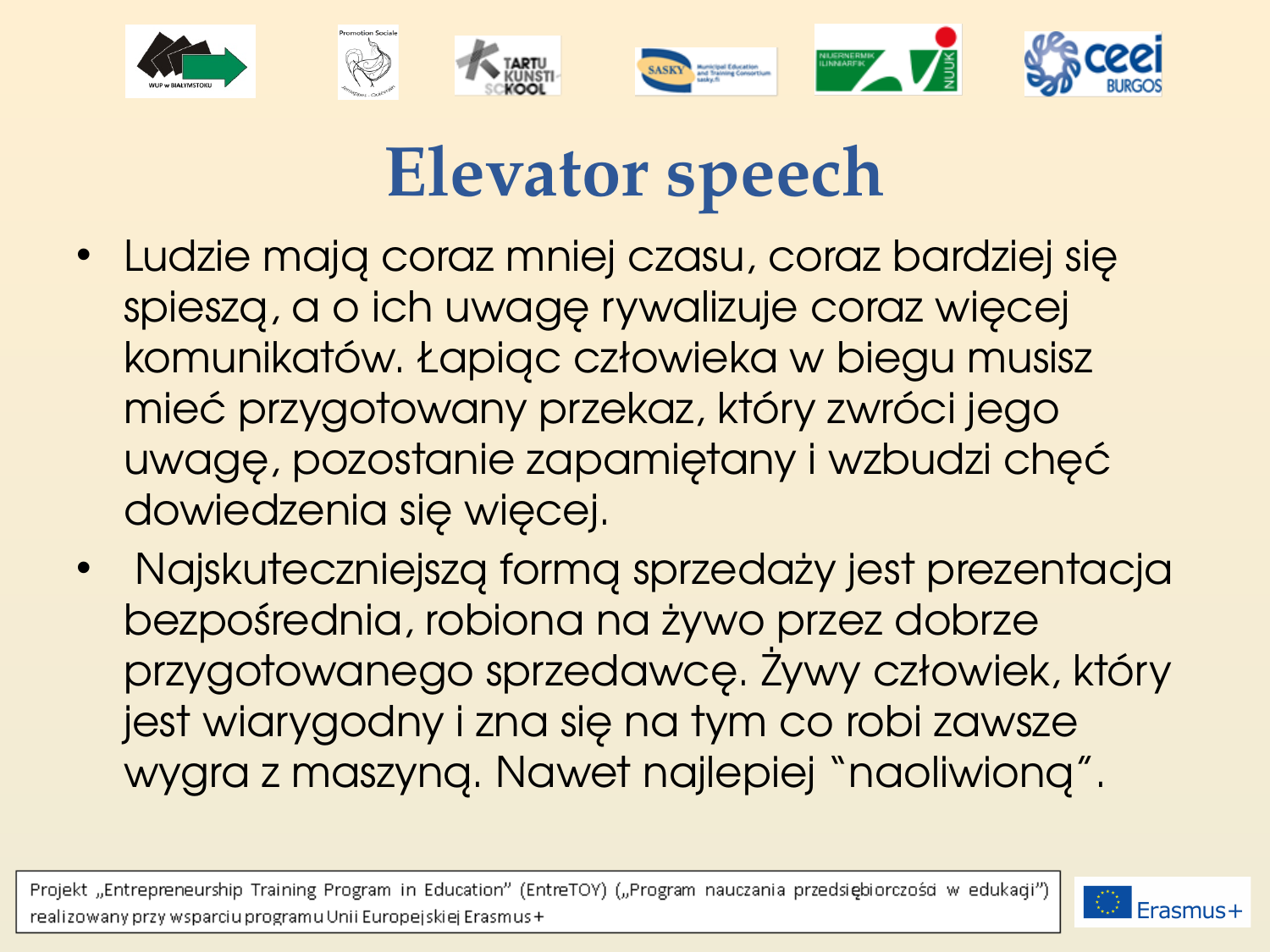

# Elevator speech
Ludzie mają coraz mniej czasu, coraz bardziej się spieszą, a o ich uwagę rywalizuje coraz więcej komunikatów. Łapiąc człowieka w biegu musisz mieć przygotowany przekaz, który zwróci jego uwagę, pozostanie zapamiętany i wzbudzi chęć dowiedzenia się więcej.
 Najskuteczniejszą formą sprzedaży jest prezentacja bezpośrednia, robiona na żywo przez dobrze przygotowanego sprzedawcę. Żywy człowiek, który jest wiarygodny i zna się na tym co robi zawsze wygra z maszyną. Nawet najlepiej “naoliwioną”.